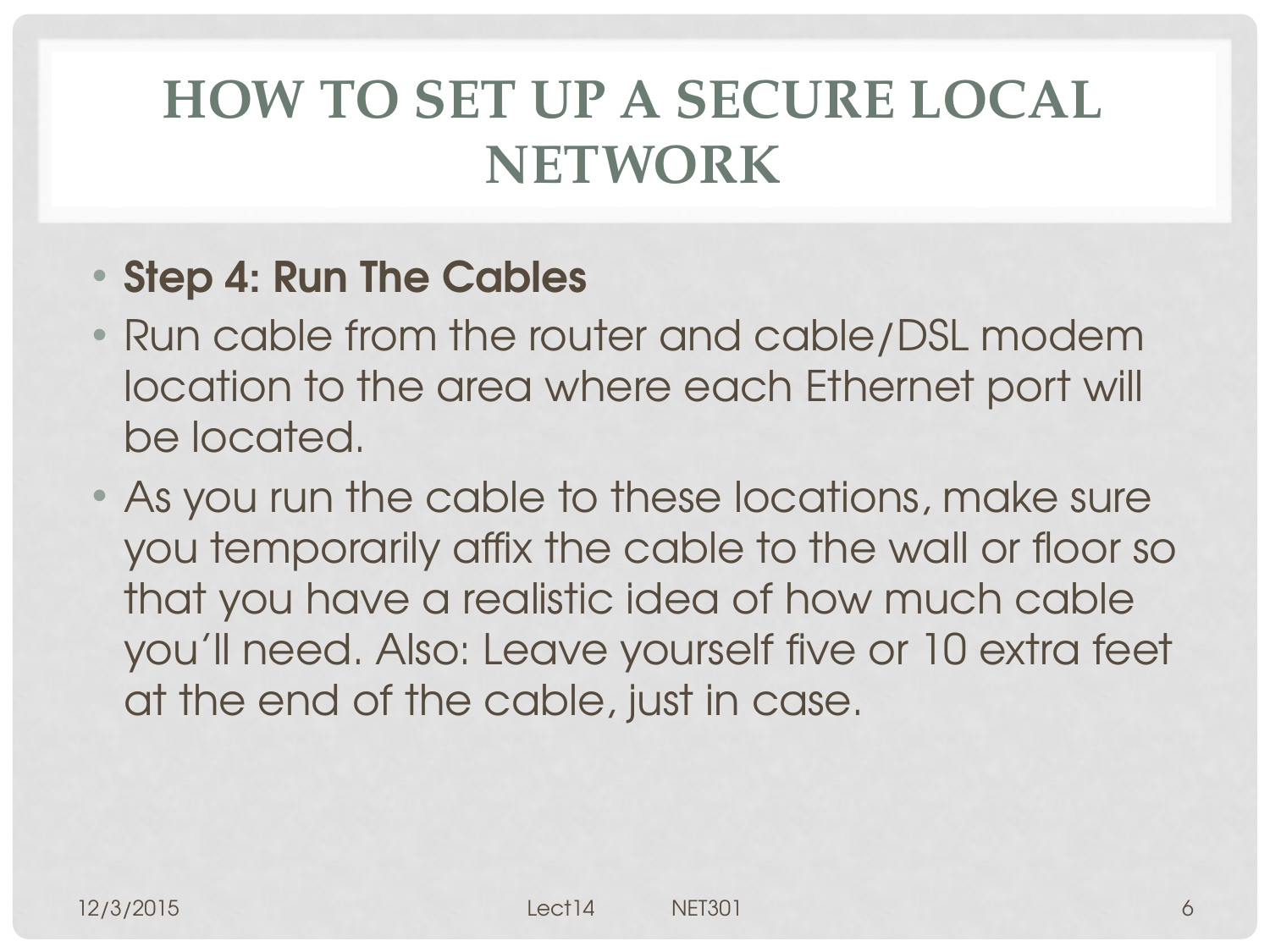

# How To Set Up A Secure Local Network
Step 4: Run The Cables
Run cable from the router and cable/DSL modem location to the area where each Ethernet port will be located.
As you run the cable to these locations, make sure you temporarily affix the cable to the wall or floor so that you have a realistic idea of how much cable you’ll need. Also: Leave yourself five or 10 extra feet at the end of the cable, just in case.

12/3/2015
Lect14             NET301
6